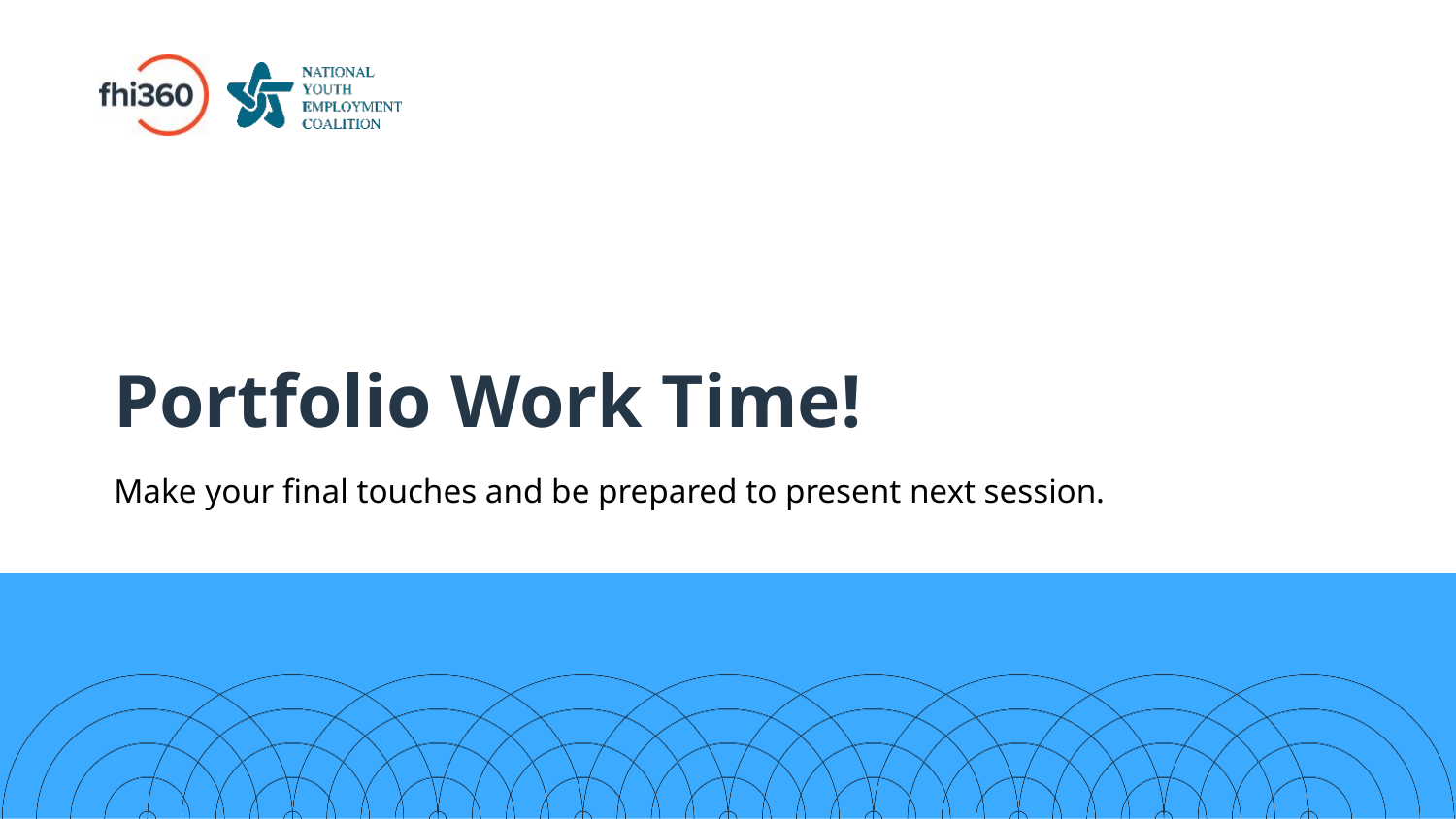

# Portfolio Work Time!
Make your final touches and be prepared to present next session.